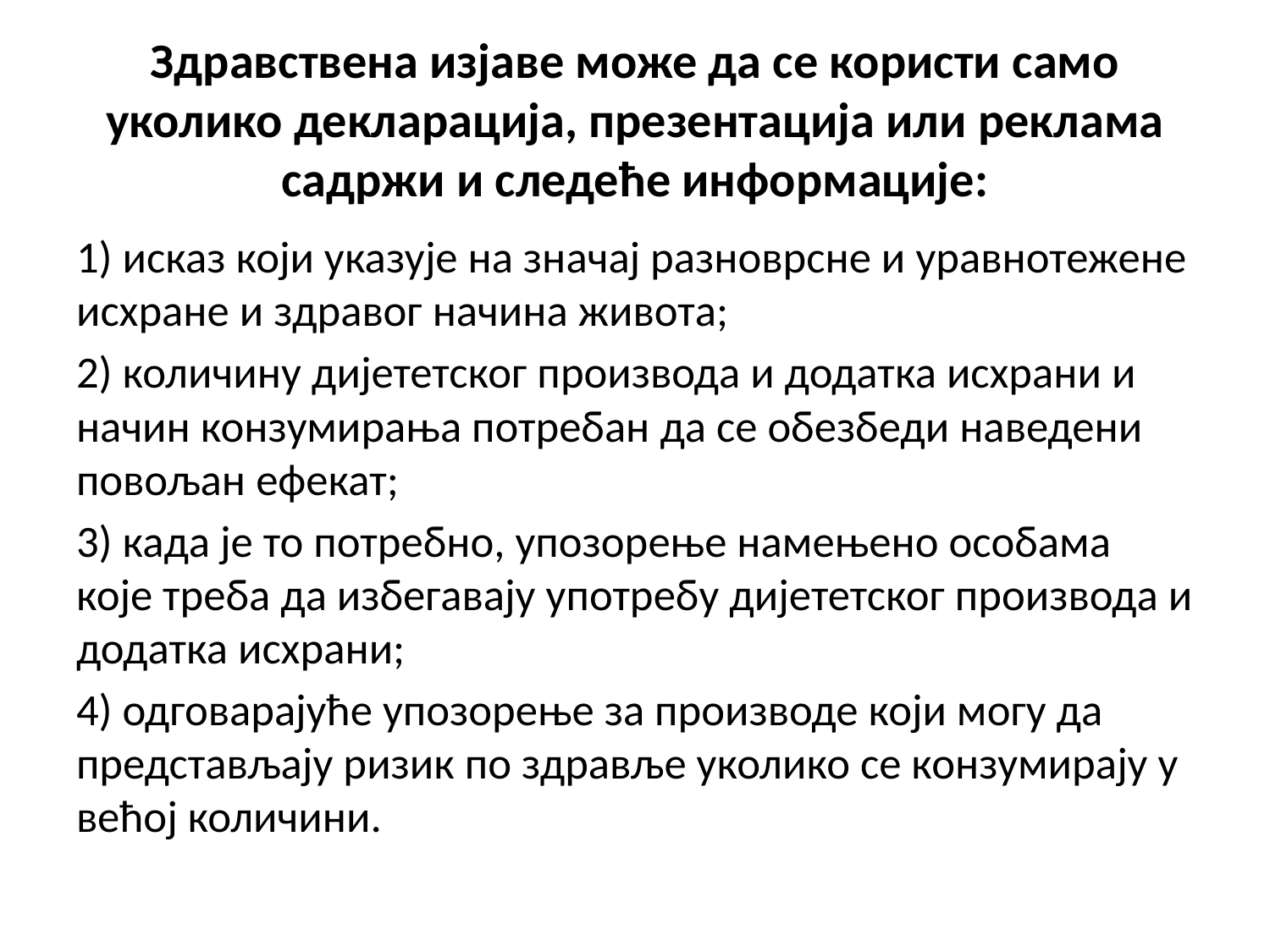

# Здравствена изјаве може да се користи само уколико декларација, презентација или реклама садржи и следеће информације:
1) исказ који указује на значај разноврсне и уравнотежене исхране и здравог начина живота;
2) количину дијететског производа и додатка исхрани и начин конзумирања потребан да се обезбеди наведени повољан ефекат;
3) када је то потребно, упозорење намењено особама које треба да избегавају употребу дијететског производа и додатка исхрани;
4) одговарајуће упозорење за производе који могу да представљају ризик по здравље уколико се конзумирају у већој количини.